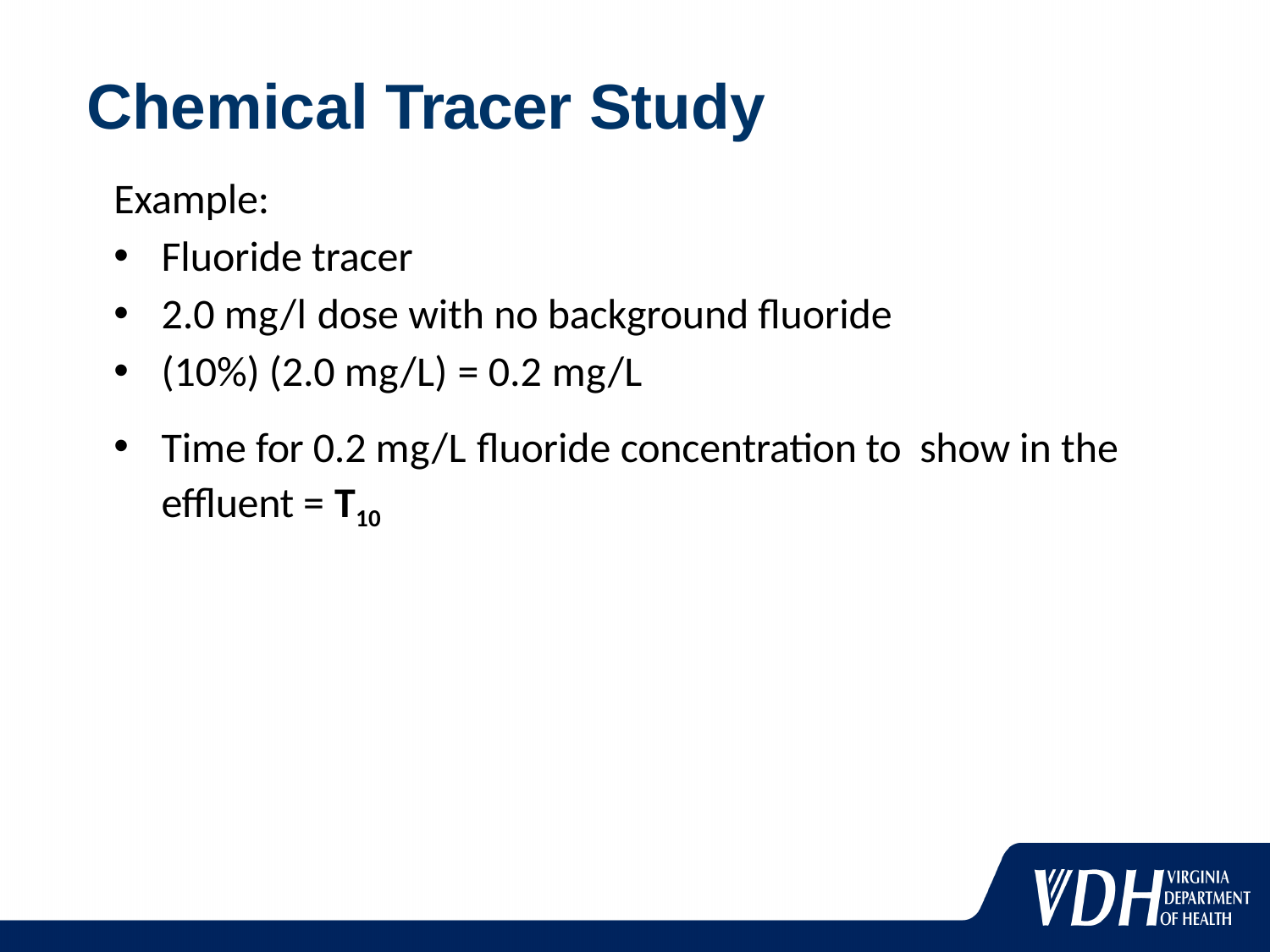

# Chemical Tracer Study
Example:
Fluoride tracer
2.0 mg/l dose with no background fluoride
(10%) (2.0 mg/L) = 0.2 mg/L
Time for 0.2 mg/L fluoride concentration to  show in the effluent = T10